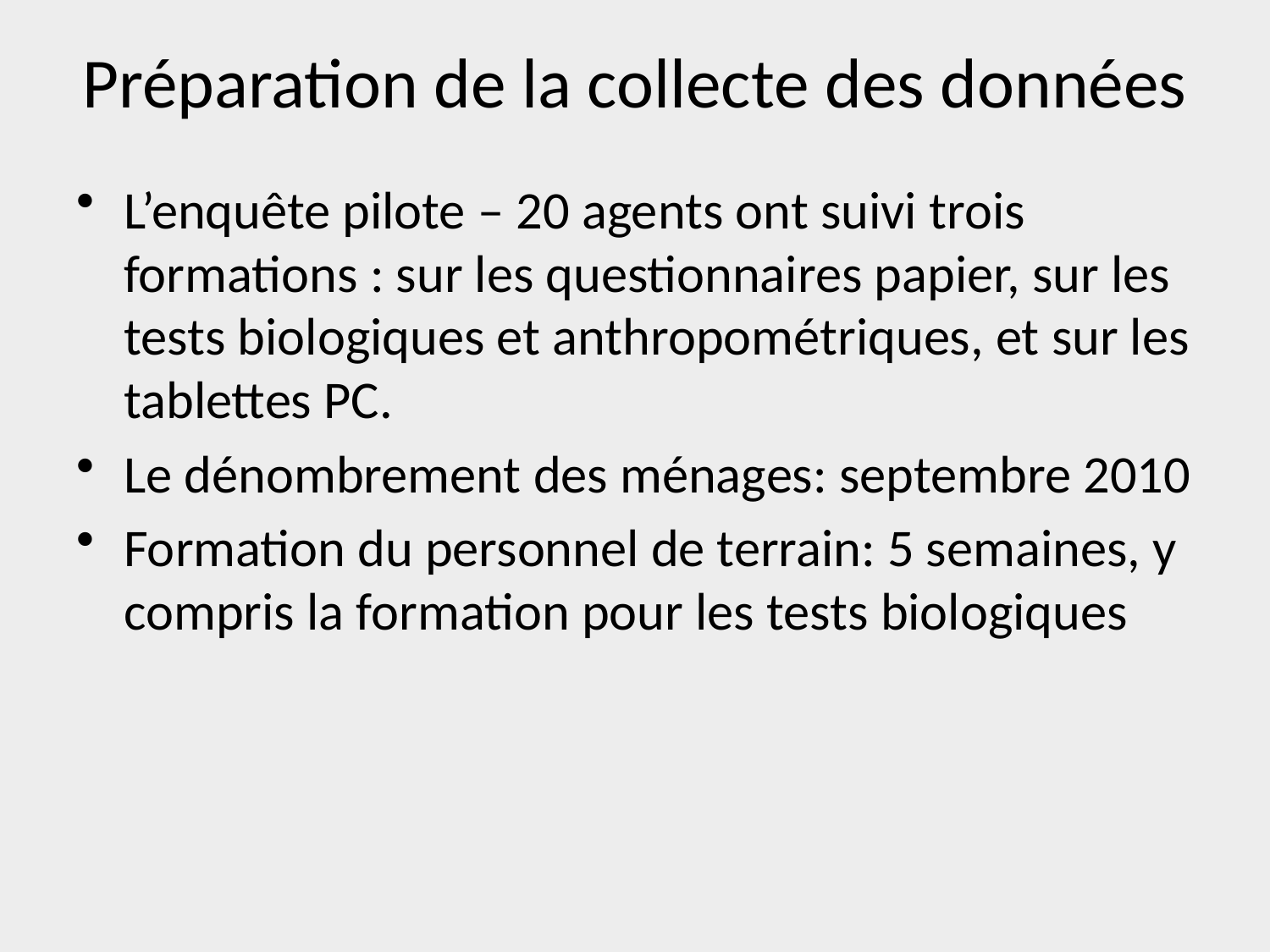

# Préparation de la collecte des données
L’enquête pilote – 20 agents ont suivi trois formations : sur les questionnaires papier, sur les tests biologiques et anthropométriques, et sur les tablettes PC.
Le dénombrement des ménages: septembre 2010
Formation du personnel de terrain: 5 semaines, y compris la formation pour les tests biologiques